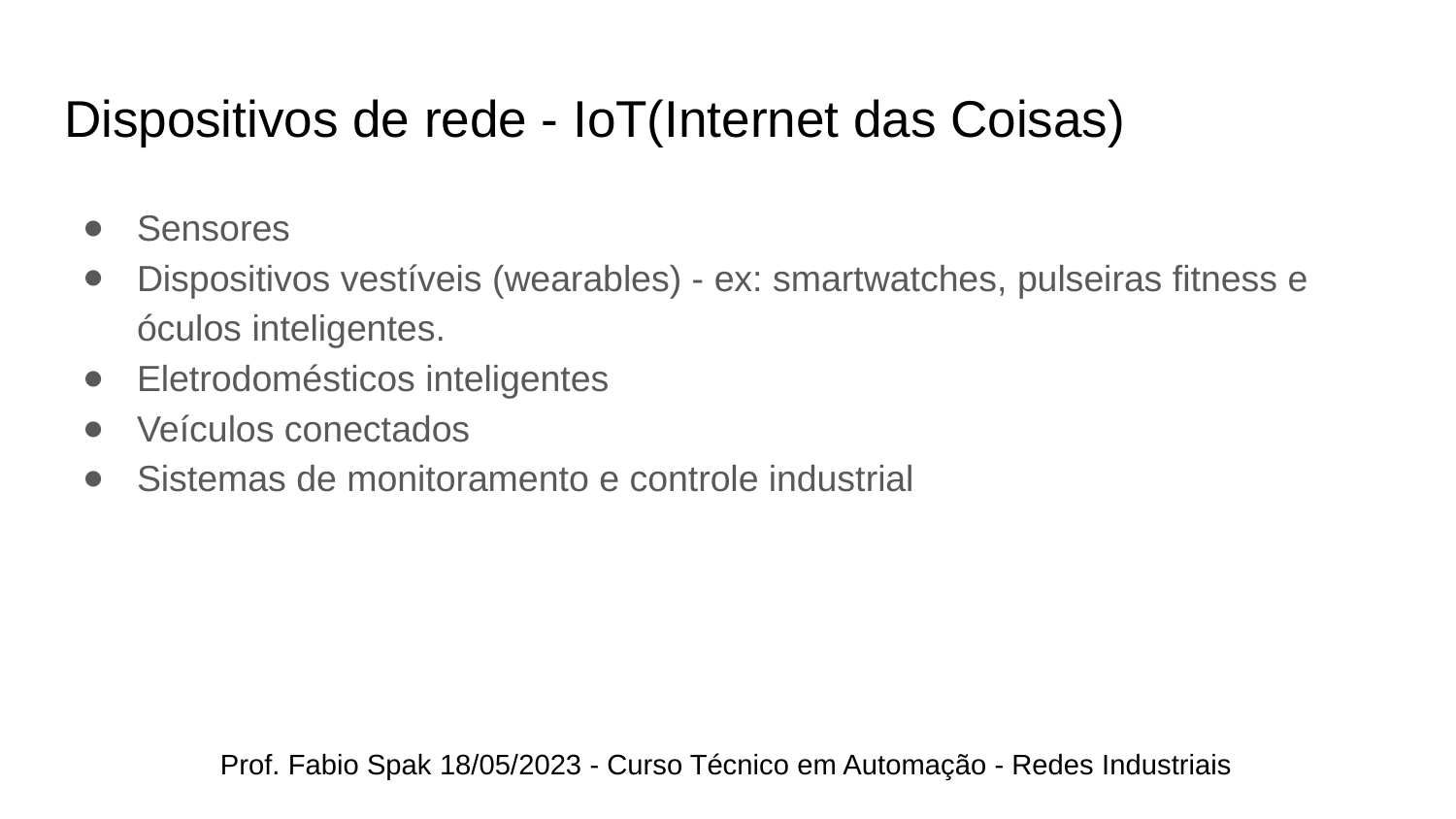

# Dispositivos de rede - IoT(Internet das Coisas)
Sensores
Dispositivos vestíveis (wearables) - ex: smartwatches, pulseiras fitness e óculos inteligentes.
Eletrodomésticos inteligentes
Veículos conectados
Sistemas de monitoramento e controle industrial
Prof. Fabio Spak 18/05/2023 - Curso Técnico em Automação - Redes Industriais